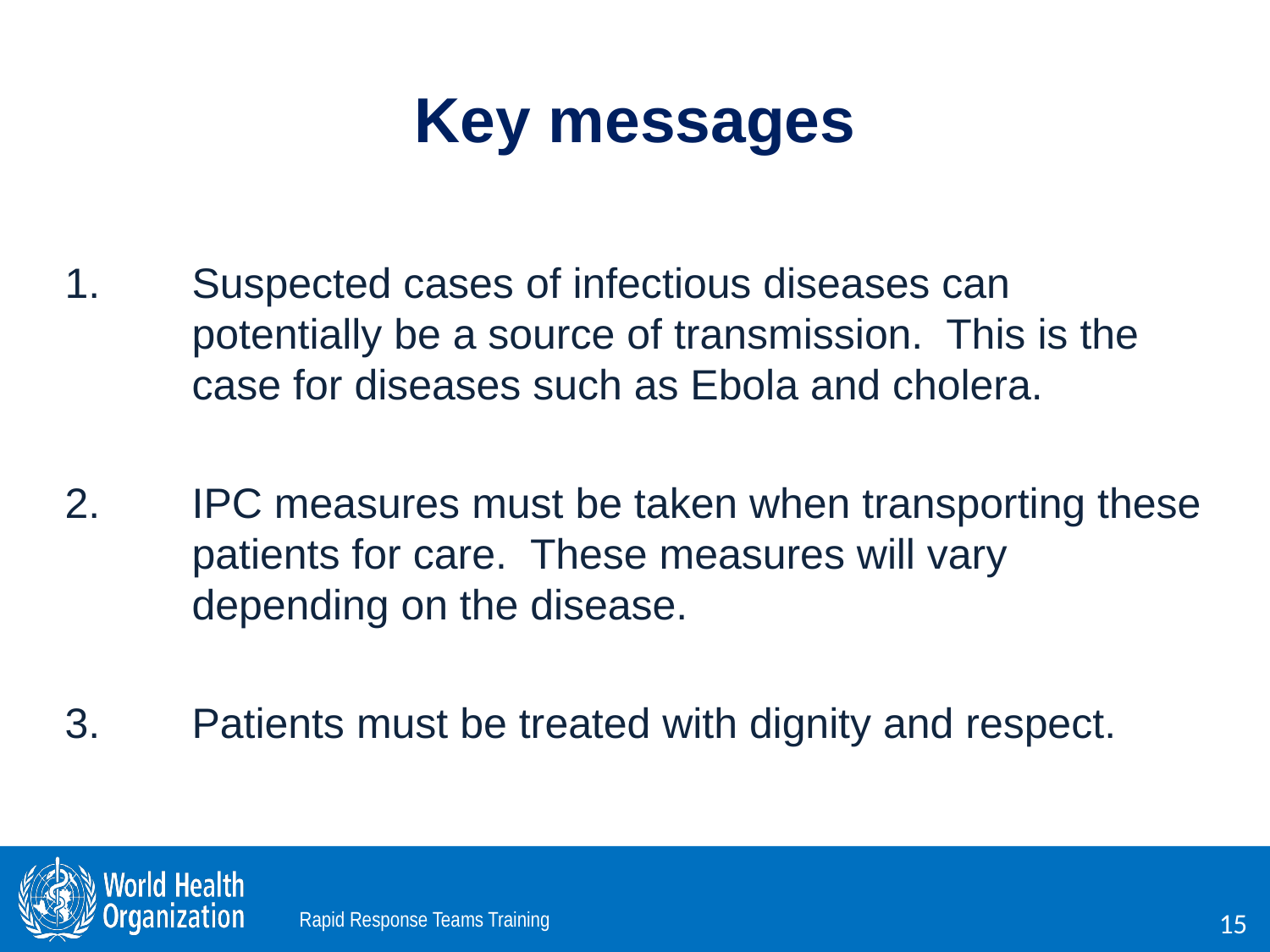

# Key messages
Suspected cases of infectious diseases can potentially be a source of transmission.  This is the case for diseases such as Ebola and cholera.

IPC measures must be taken when transporting these patients for care.  These measures will vary depending on the disease.

Patients must be treated with dignity and respect.